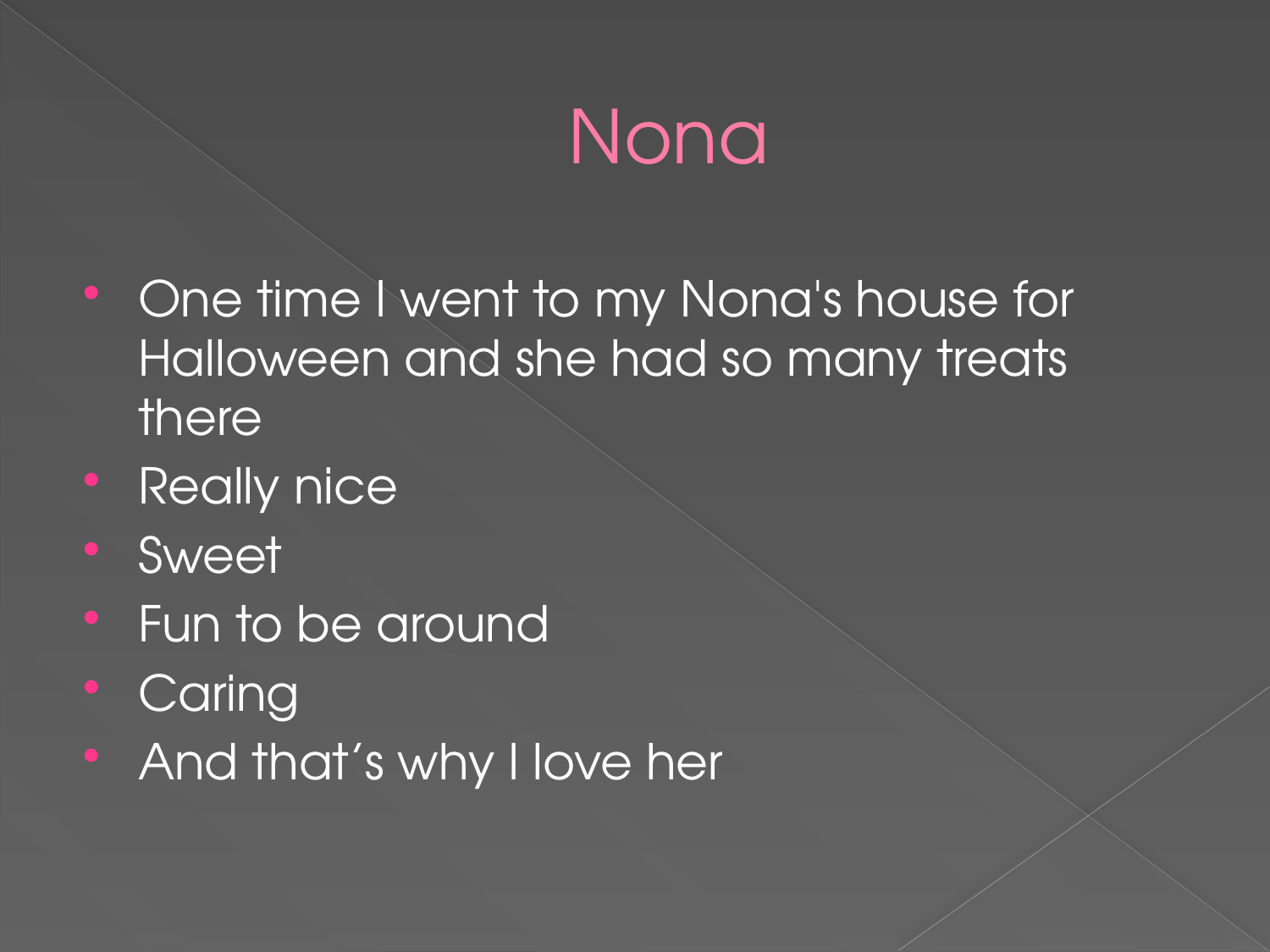

# Nona
One time I went to my Nona's house for Halloween and she had so many treats there
Really nice
Sweet
Fun to be around
Caring
And that’s why I love her